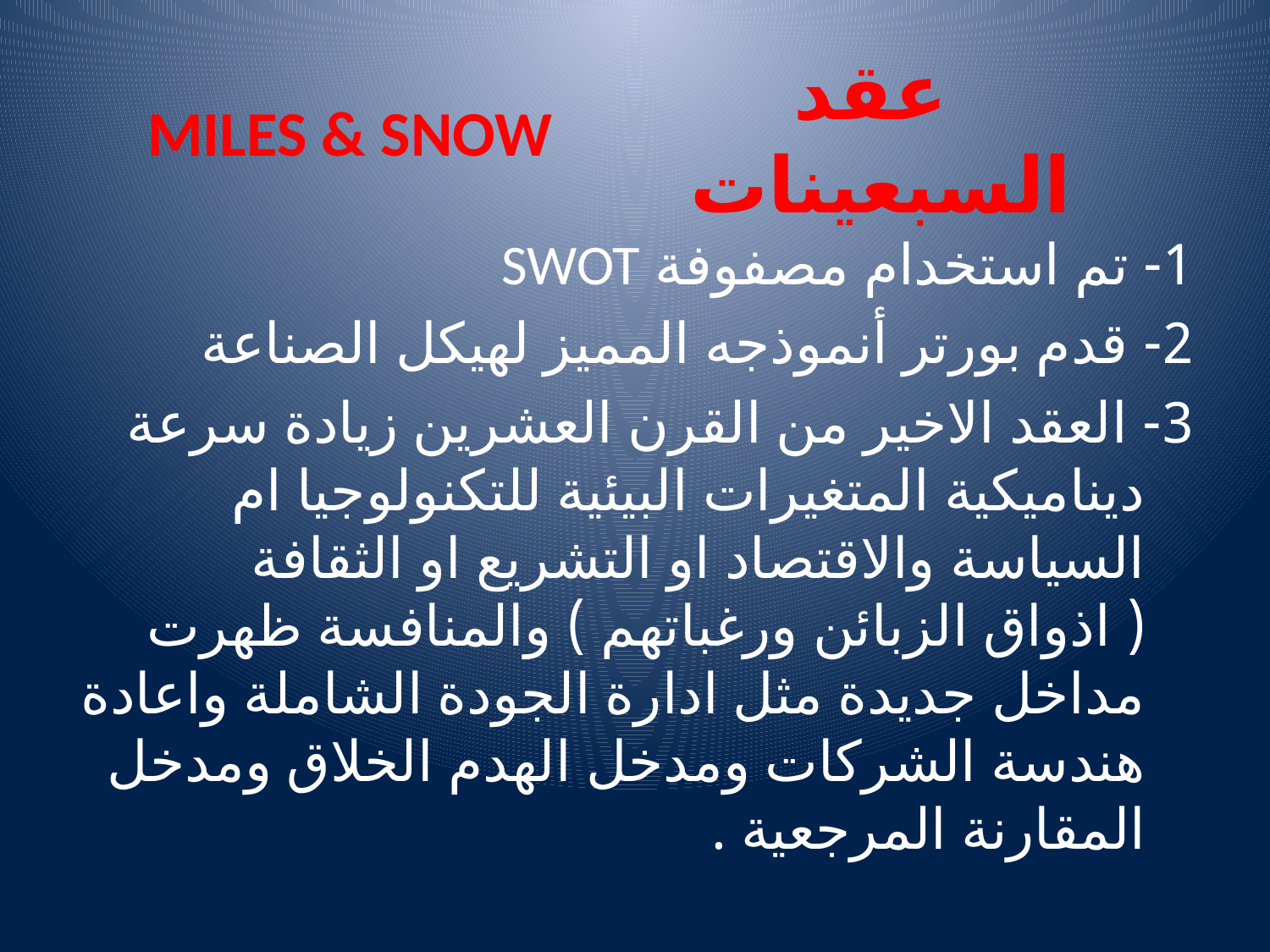

# عقد السبعينات
MILES & SNOW
1- تم استخدام مصفوفة SWOT
2- قدم بورتر أنموذجه المميز لهيكل الصناعة
3- العقد الاخير من القرن العشرين زيادة سرعة ديناميكية المتغيرات البيئية للتكنولوجيا ام السياسة والاقتصاد او التشريع او الثقافة ( اذواق الزبائن ورغباتهم ) والمنافسة ظهرت مداخل جديدة مثل ادارة الجودة الشاملة واعادة هندسة الشركات ومدخل الهدم الخلاق ومدخل المقارنة المرجعية .